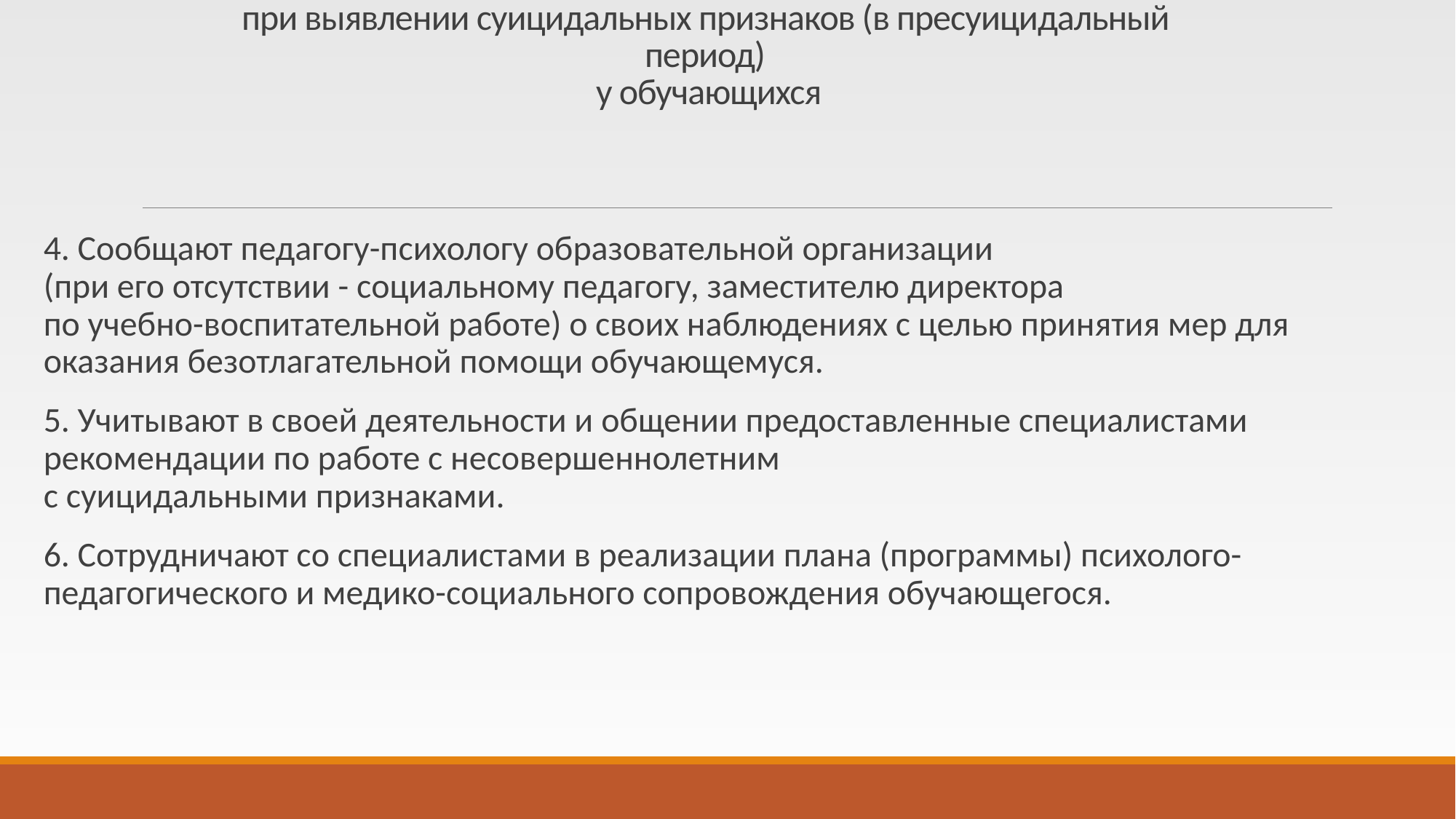

# Педагоги образовательной организации при выявлении суицидальных признаков (в пресуицидальный период) у обучающихся
4. Сообщают педагогу-психологу образовательной организации
(при его отсутствии - социальному педагогу, заместителю директора
по учебно-воспитательной работе) о своих наблюдениях с целью принятия мер для оказания безотлагательной помощи обучающемуся.
5. Учитывают в своей деятельности и общении предоставленные специалистами рекомендации по работе с несовершеннолетним
с суицидальными признаками.
6. Сотрудничают со специалистами в реализации плана (программы) психолого-педагогического и медико-социального сопровождения обучающегося.